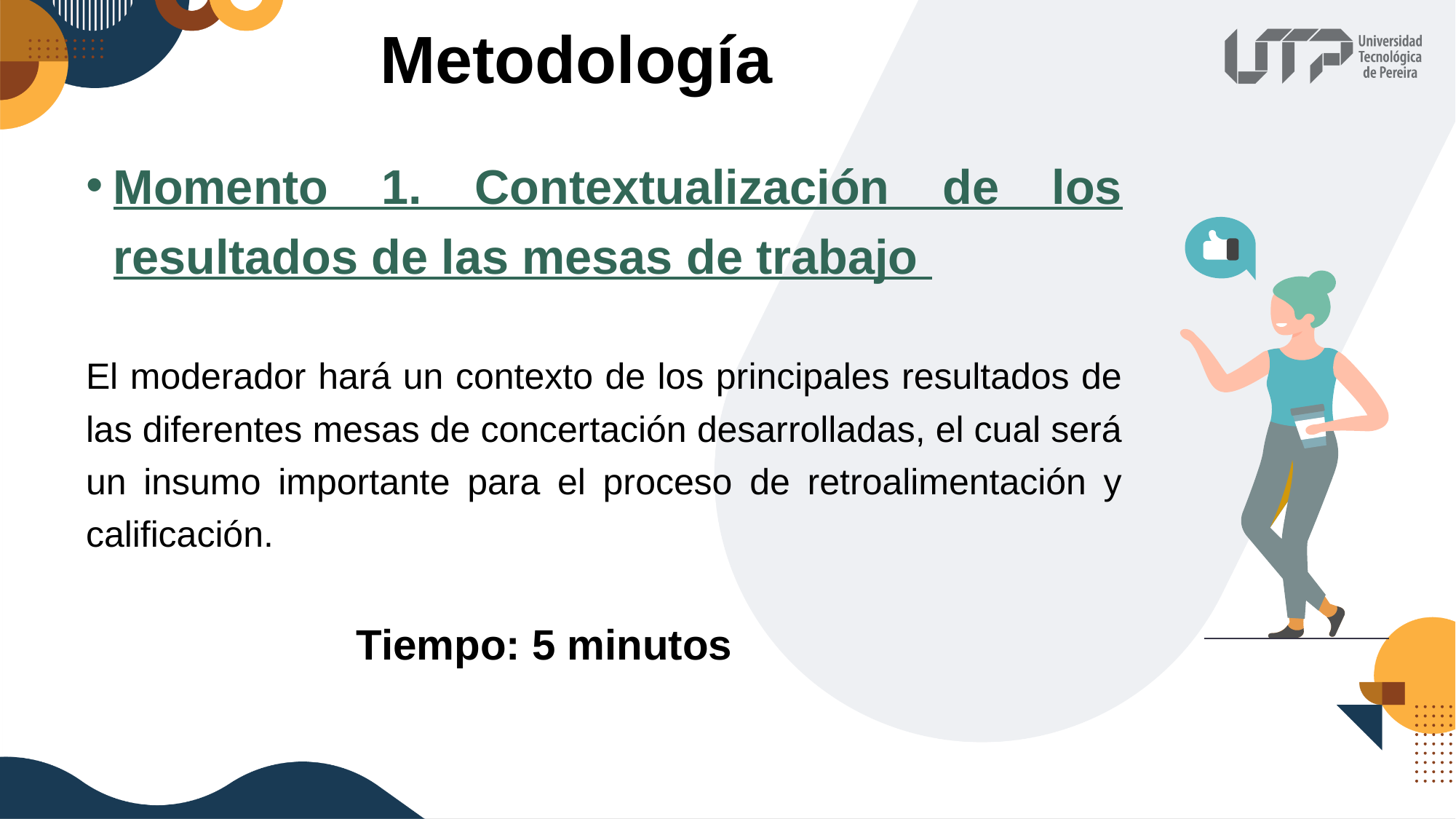

Metodología
Momento 1. Contextualización de los resultados de las mesas de trabajo

El moderador hará un contexto de los principales resultados de las diferentes mesas de concertación desarrolladas, el cual será un insumo importante para el proceso de retroalimentación y calificación.

Tiempo: 5 minutos